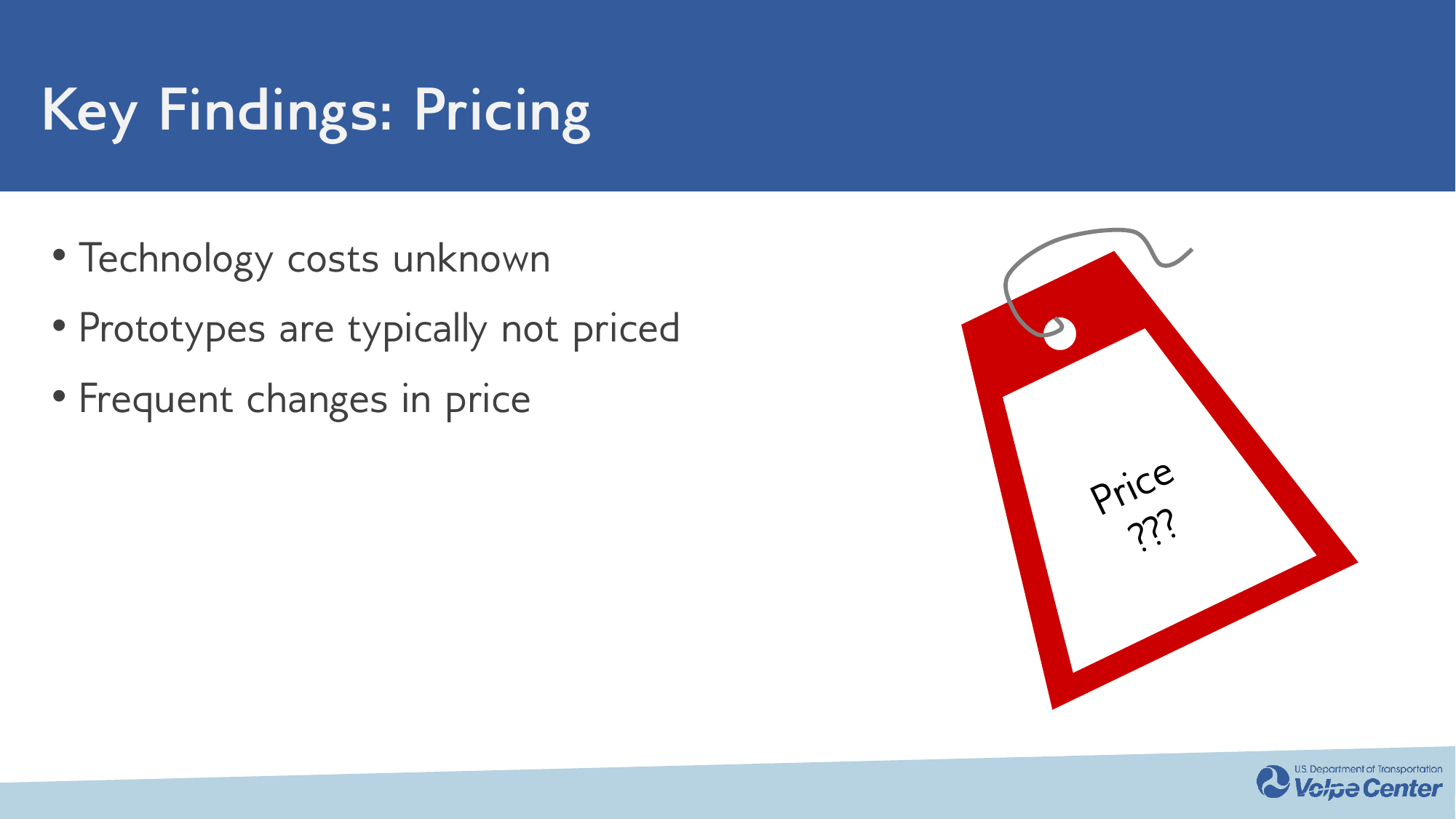

# Key Findings: Pricing
Technology costs unknown
Prototypes are typically not priced
Frequent changes in price

Price
???